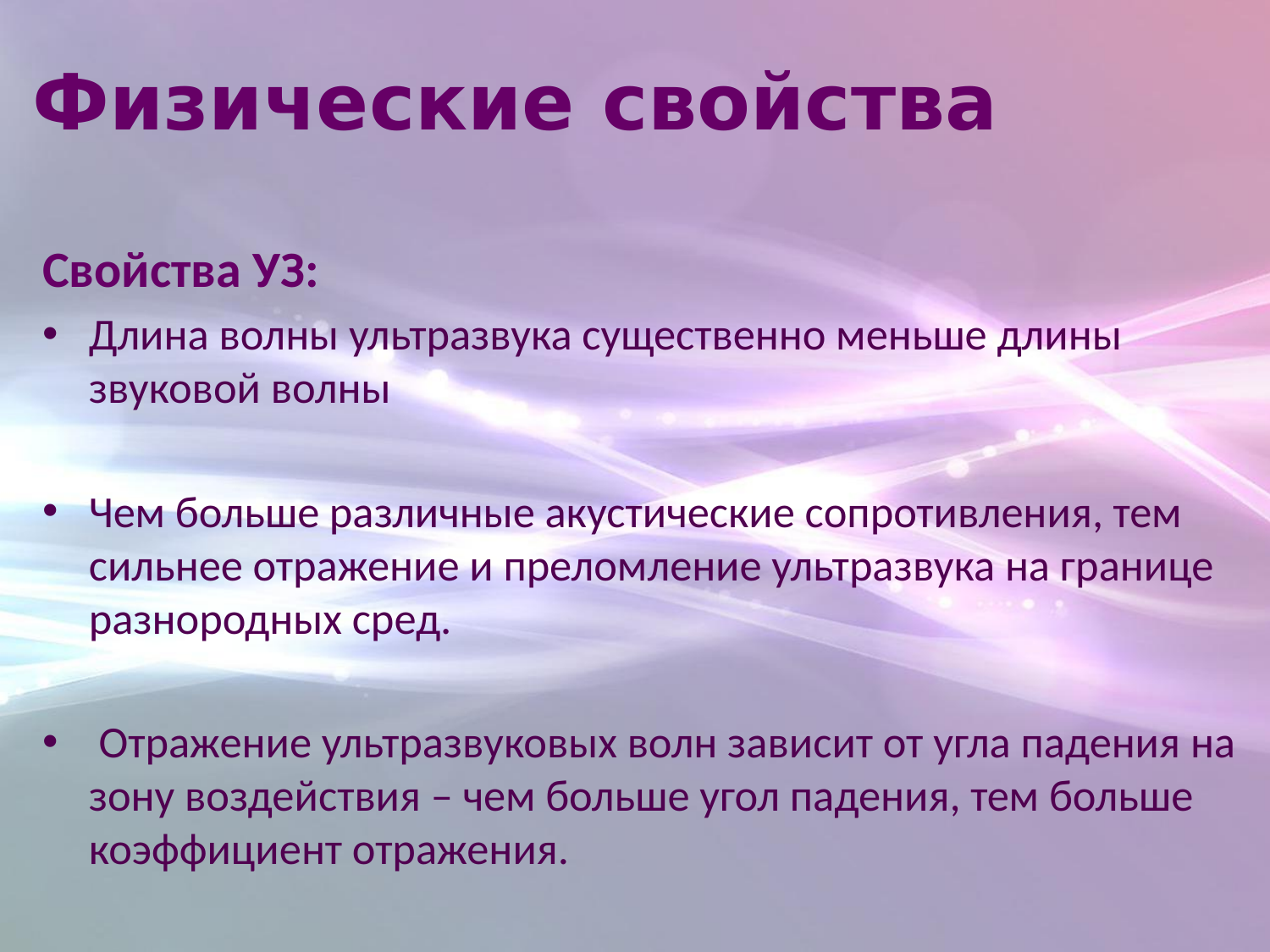

# Физические свойства

Свойства УЗ:
Длина волны ультразвука существенно меньше длины звуковой волны

Чем больше различные акустические сопротивления, тем сильнее отражение и преломление ультразвука на границе разнородных сред.

 Отражение ультразвуковых волн зависит от угла падения на зону воздействия – чем больше угол падения, тем больше коэффициент отражения.